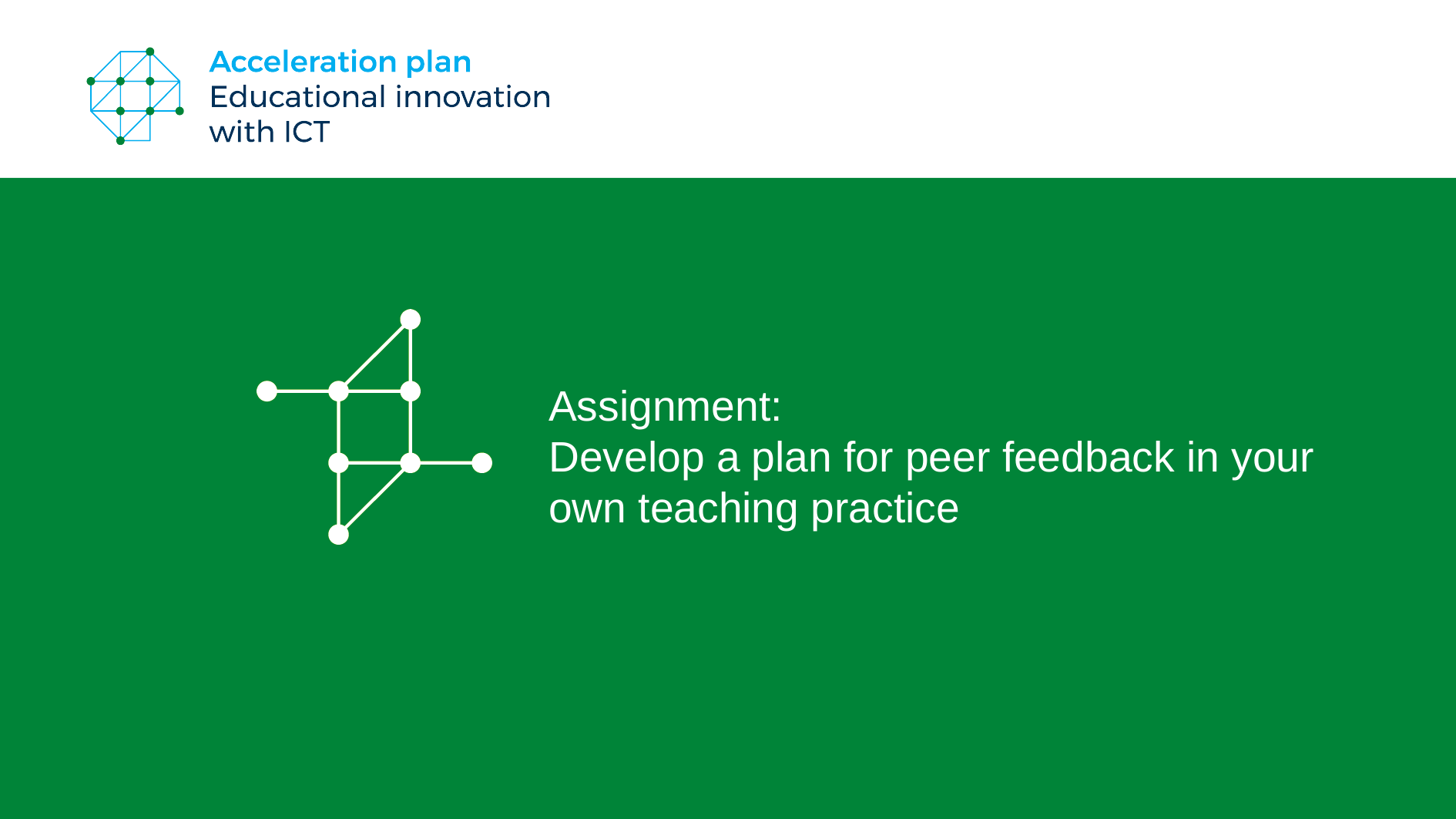

Assignment:
Develop a plan for peer feedback in your own teaching practice